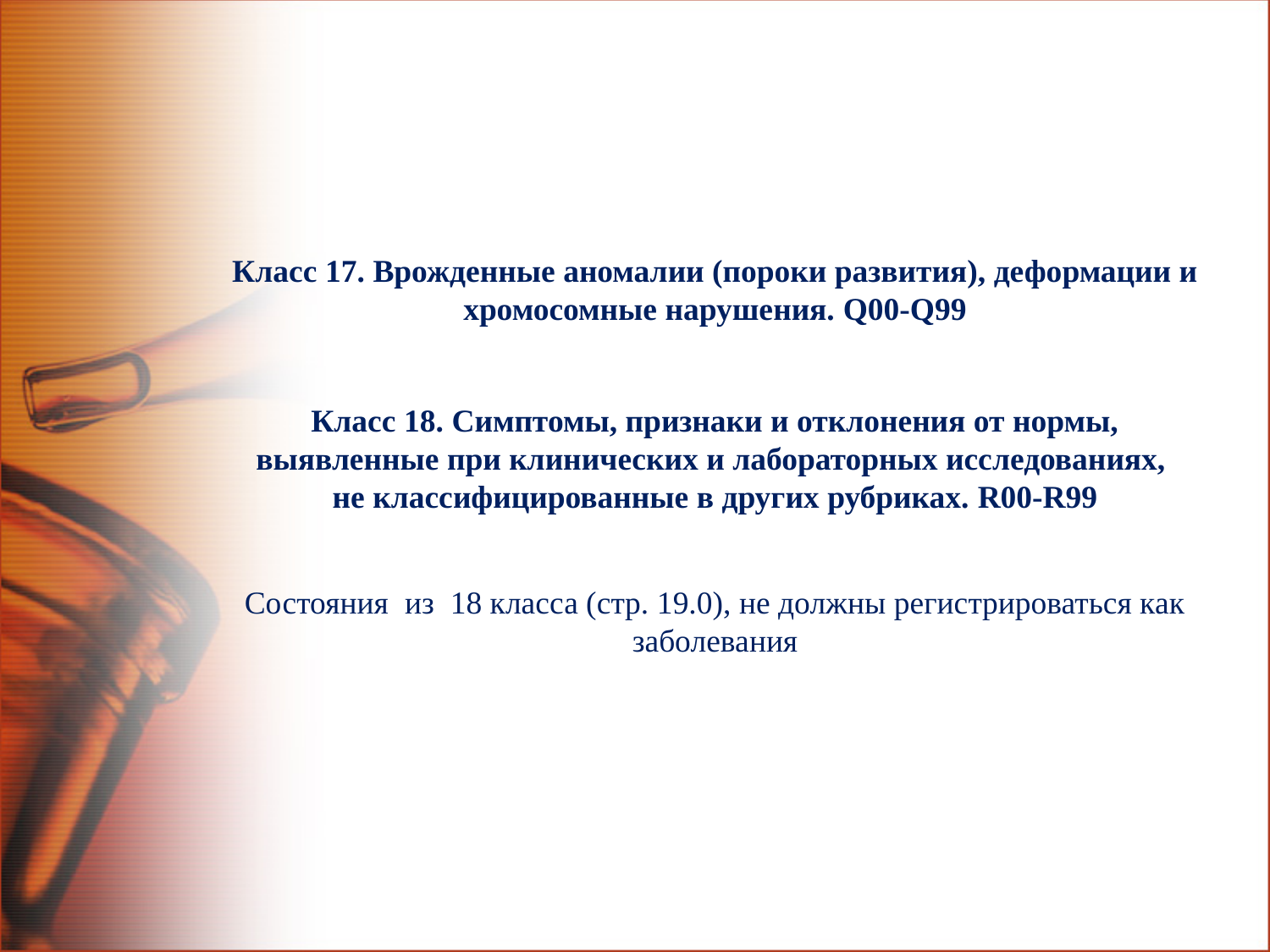

Класс 17. Врожденные аномалии (пороки развития), деформации и хромосомные нарушения. Q00-Q99

Класс 18. Симптомы, признаки и отклонения от нормы, выявленные при клинических и лабораторных исследованиях,
не классифицированные в других рубриках. R00-R99

Состояния  из  18 класса (стр. 19.0), не должны регистрироваться как заболевания